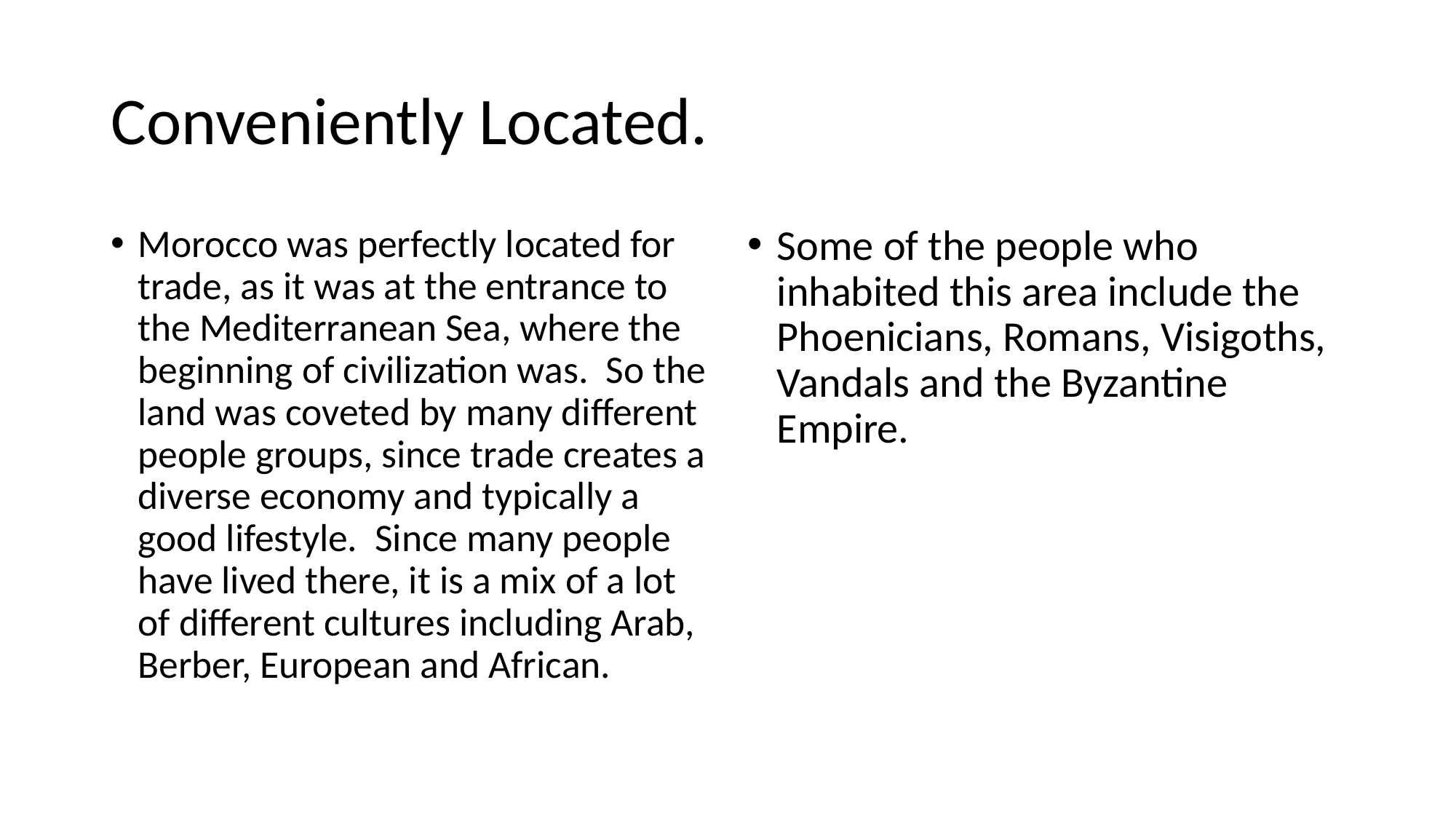

# Conveniently Located.
Morocco was perfectly located for trade, as it was at the entrance to the Mediterranean Sea, where the beginning of civilization was.  So the land was coveted by many different people groups, since trade creates a diverse economy and typically a good lifestyle.  Since many people have lived there, it is a mix of a lot of different cultures including Arab, Berber, European and African.
Some of the people who inhabited this area include the Phoenicians, Romans, Visigoths, Vandals and the Byzantine Empire.